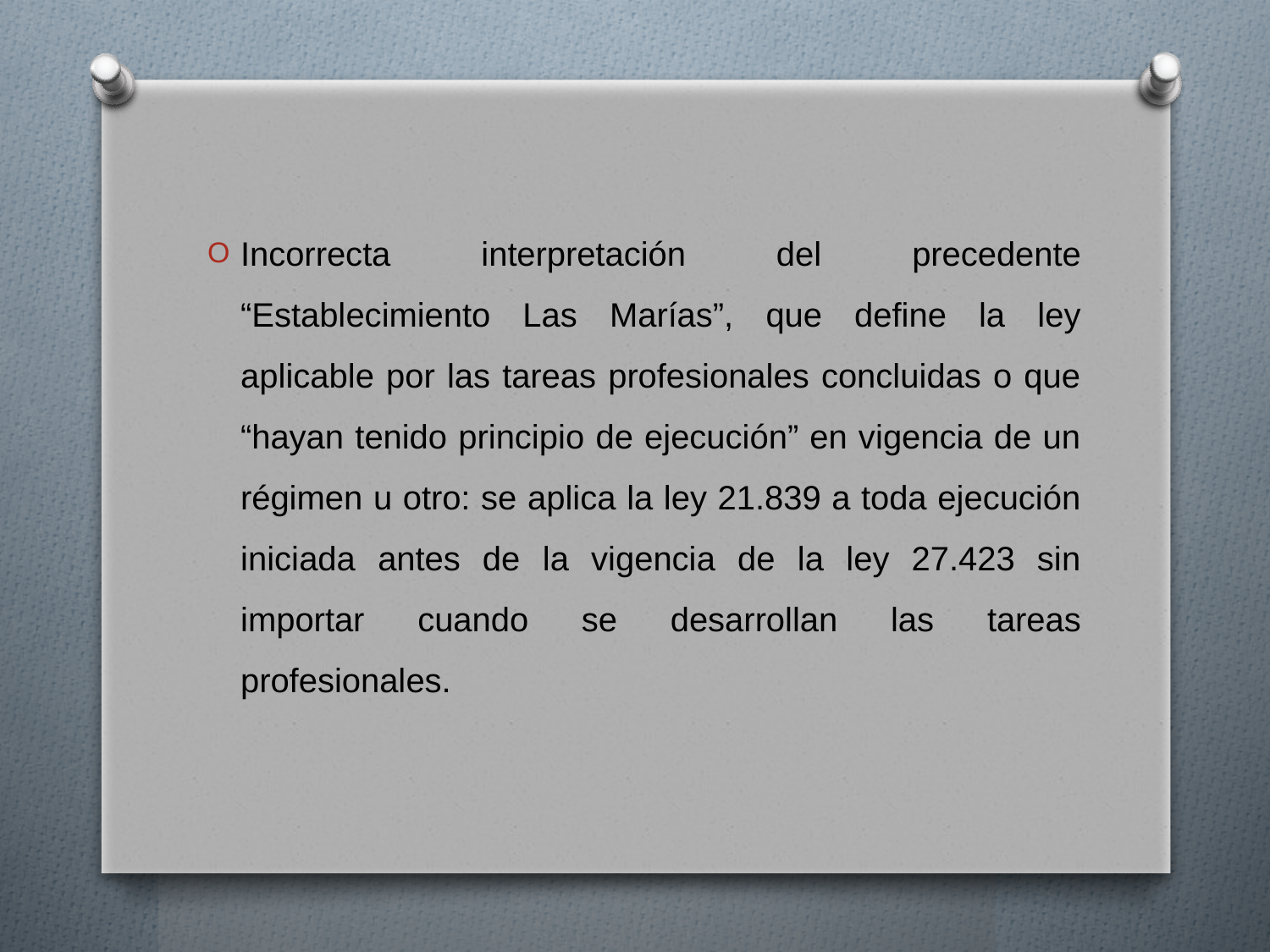

Incorrecta interpretación del precedente “Establecimiento Las Marías”, que define la ley aplicable por las tareas profesionales concluidas o que “hayan tenido principio de ejecución” en vigencia de un régimen u otro: se aplica la ley 21.839 a toda ejecución iniciada antes de la vigencia de la ley 27.423 sin importar cuando se desarrollan las tareas profesionales.